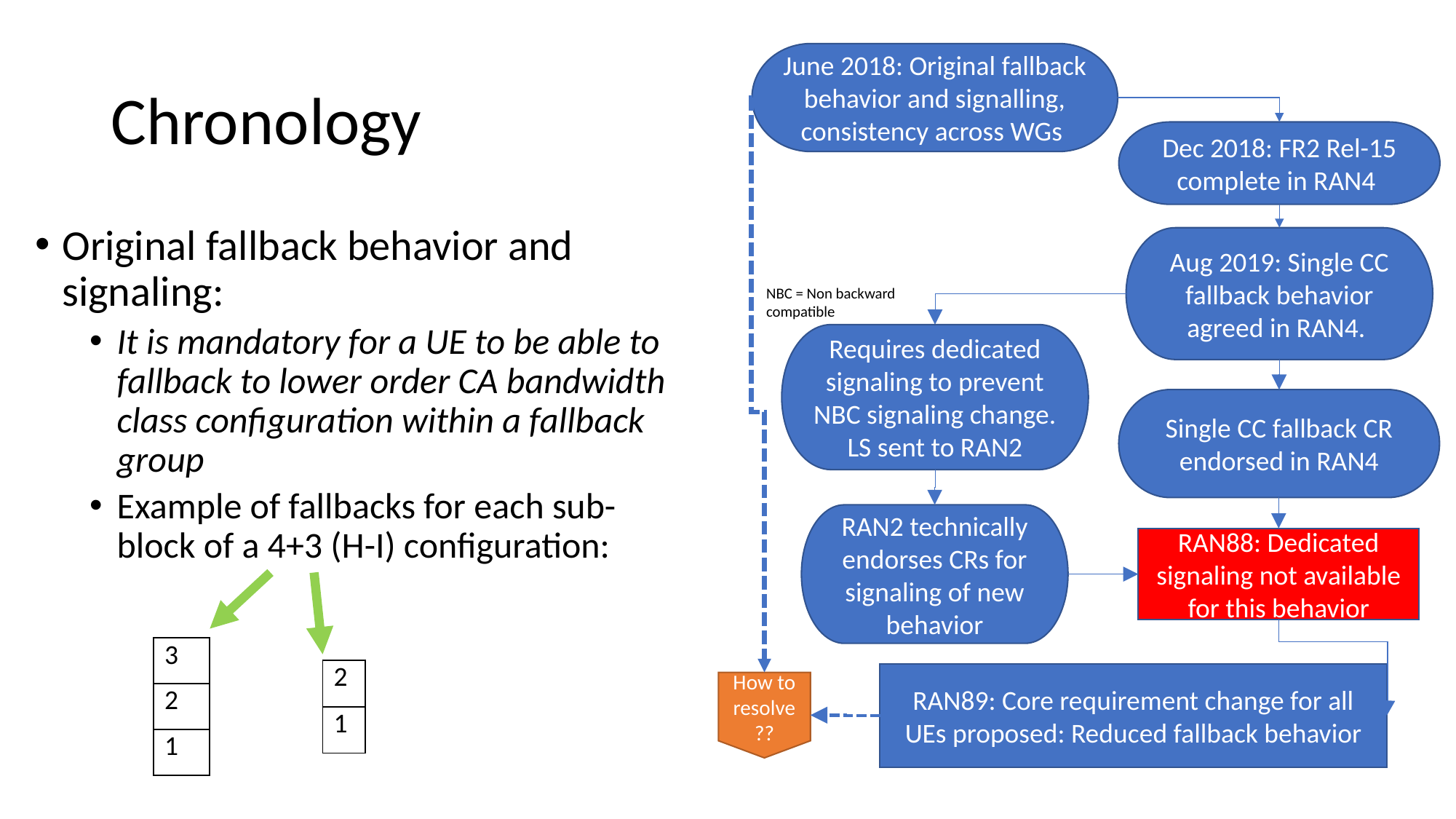

# Chronology
June 2018: Original fallback behavior and signalling, consistency across WGs
Dec 2018: FR2 Rel-15 complete in RAN4
Original fallback behavior and signaling:
It is mandatory for a UE to be able to fallback to lower order CA bandwidth class configuration within a fallback group
Example of fallbacks for each sub-block of a 4+3 (H-I) configuration:

Aug 2019: Single CC fallback behavior agreed in RAN4.
NBC = Non backward compatible
Requires dedicated signaling to prevent NBC signaling change. LS sent to RAN2
Single CC fallback CR endorsed in RAN4
RAN2 technically endorses CRs for signaling of new behavior
RAN88: Dedicated signaling not available for this behavior
| 3 |
| --- |
| 2 |
| 1 |
| 2 |
| --- |
| 1 |
RAN89: Core requirement change for all UEs proposed: Reduced fallback behavior
How to resolve??